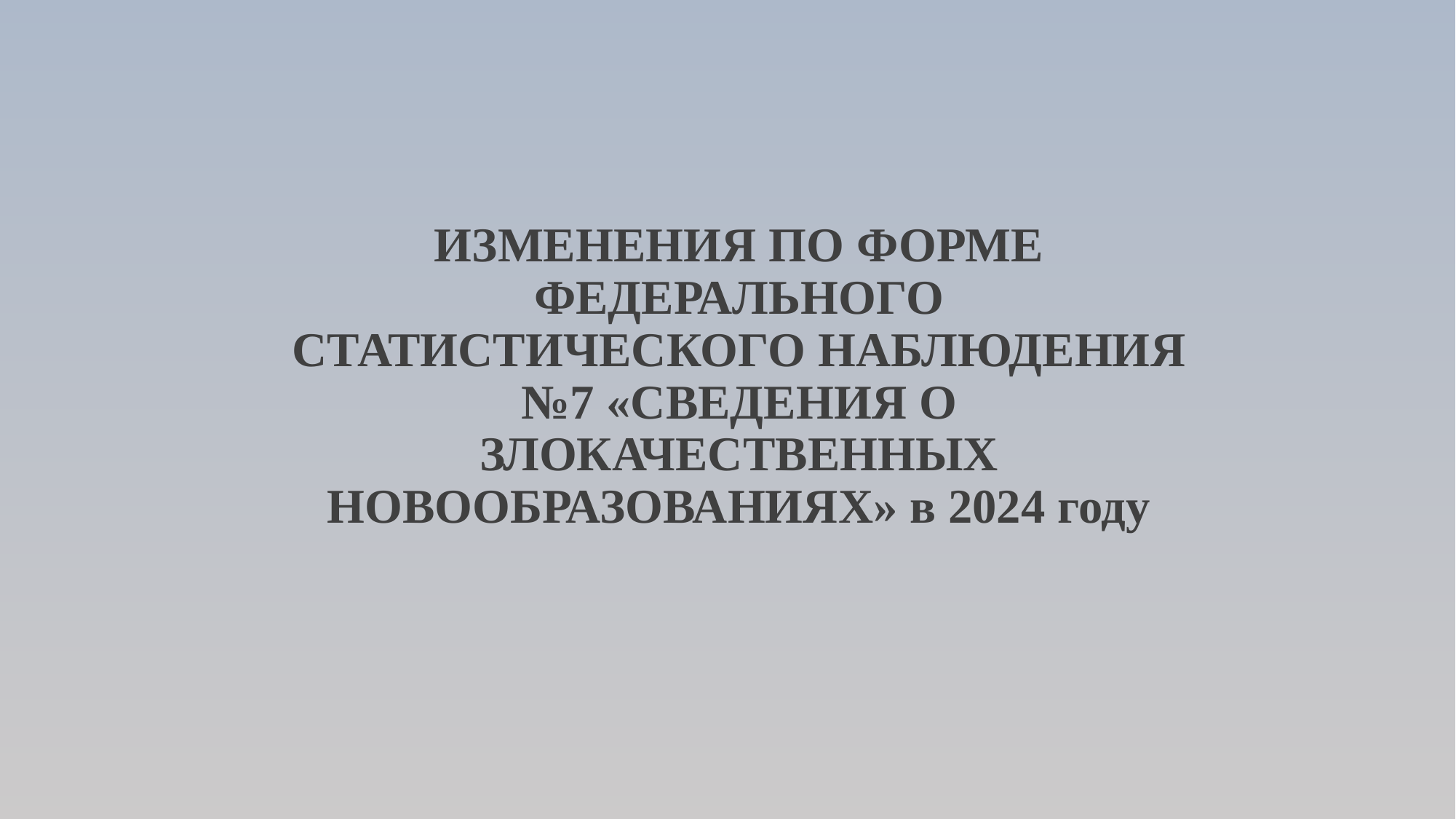

# ИЗМЕНЕНИЯ ПО ФОРМЕ ФЕДЕРАЛЬНОГО СТАТИСТИЧЕСКОГО НАБЛЮДЕНИЯ №7 «СВЕДЕНИЯ О ЗЛОКАЧЕСТВЕННЫХ НОВООБРАЗОВАНИЯХ» в 2024 году